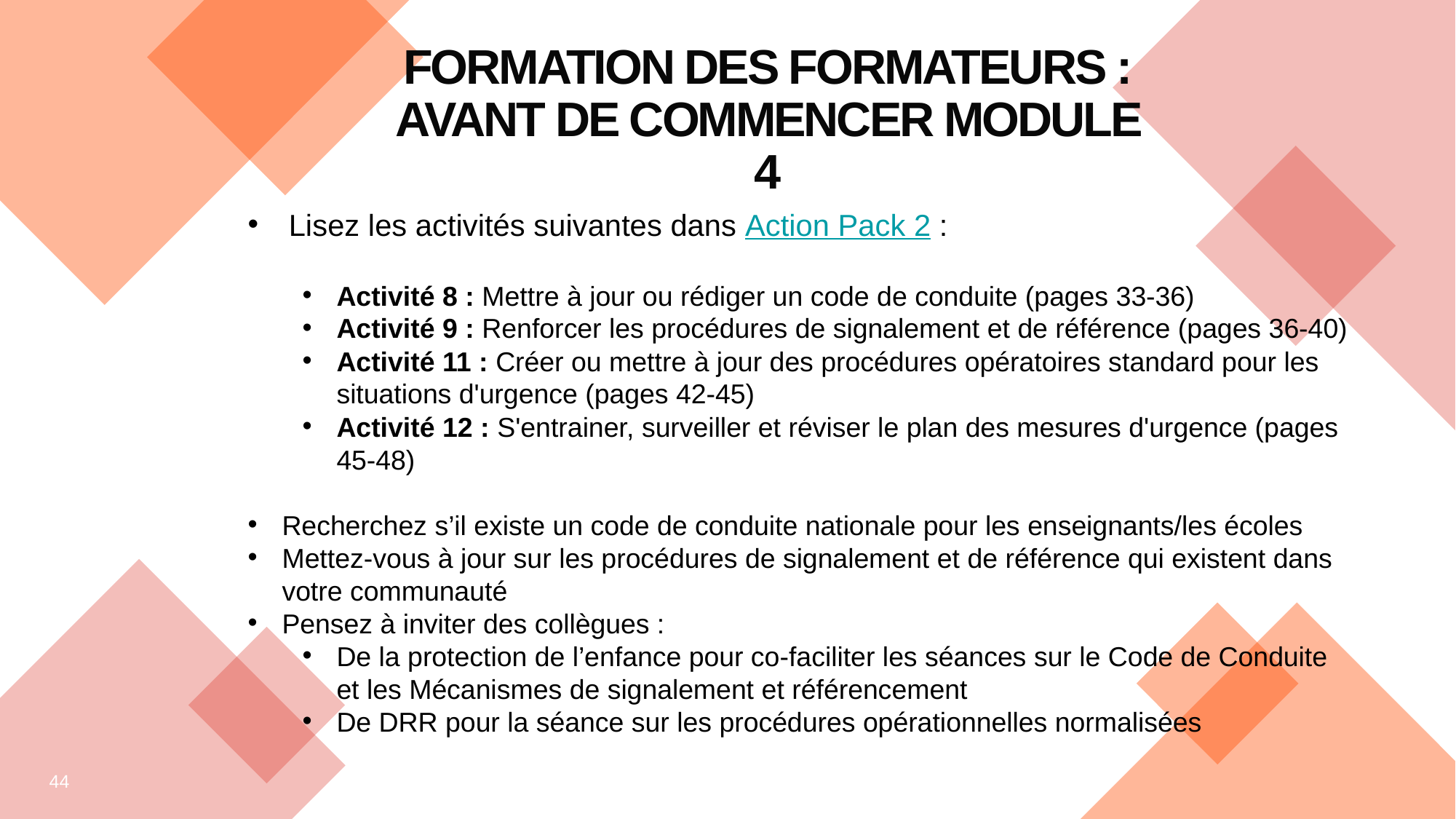

# FORMATION DES FORMATEURS : Avant de commencer module 4

Lisez les activités suivantes dans Action Pack 2 :

Activité 8 : Mettre à jour ou rédiger un code de conduite (pages 33-36)
Activité 9 : Renforcer les procédures de signalement et de référence (pages 36-40)
Activité 11 : Créer ou mettre à jour des procédures opératoires standard pour les situations d'urgence (pages 42-45)
Activité 12 : S'entrainer, surveiller et réviser le plan des mesures d'urgence (pages 45-48)

Recherchez s’il existe un code de conduite nationale pour les enseignants/les écoles
Mettez-vous à jour sur les procédures de signalement et de référence qui existent dans votre communauté
Pensez à inviter des collègues :
De la protection de l’enfance pour co-faciliter les séances sur le Code de Conduite et les Mécanismes de signalement et référencement
De DRR pour la séance sur les procédures opérationnelles normalisées

44